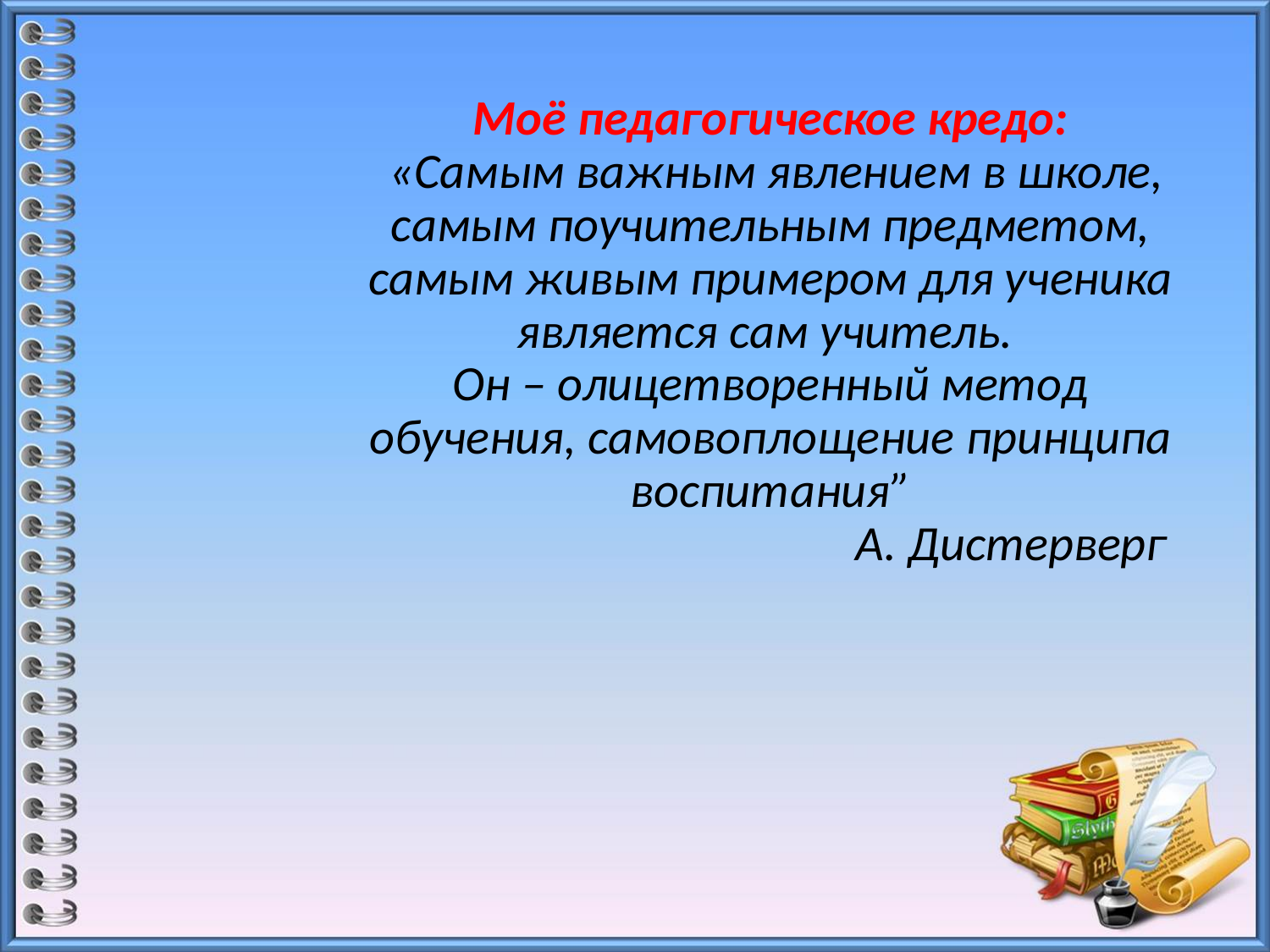

# Моё педагогическое кредо: «Самым важным явлением в школе, самым поучительным предметом, самым живым примером для ученика является сам учитель. Он – олицетворенный метод обучения, самовоплощение принципа воспитания” А. Дистерверг